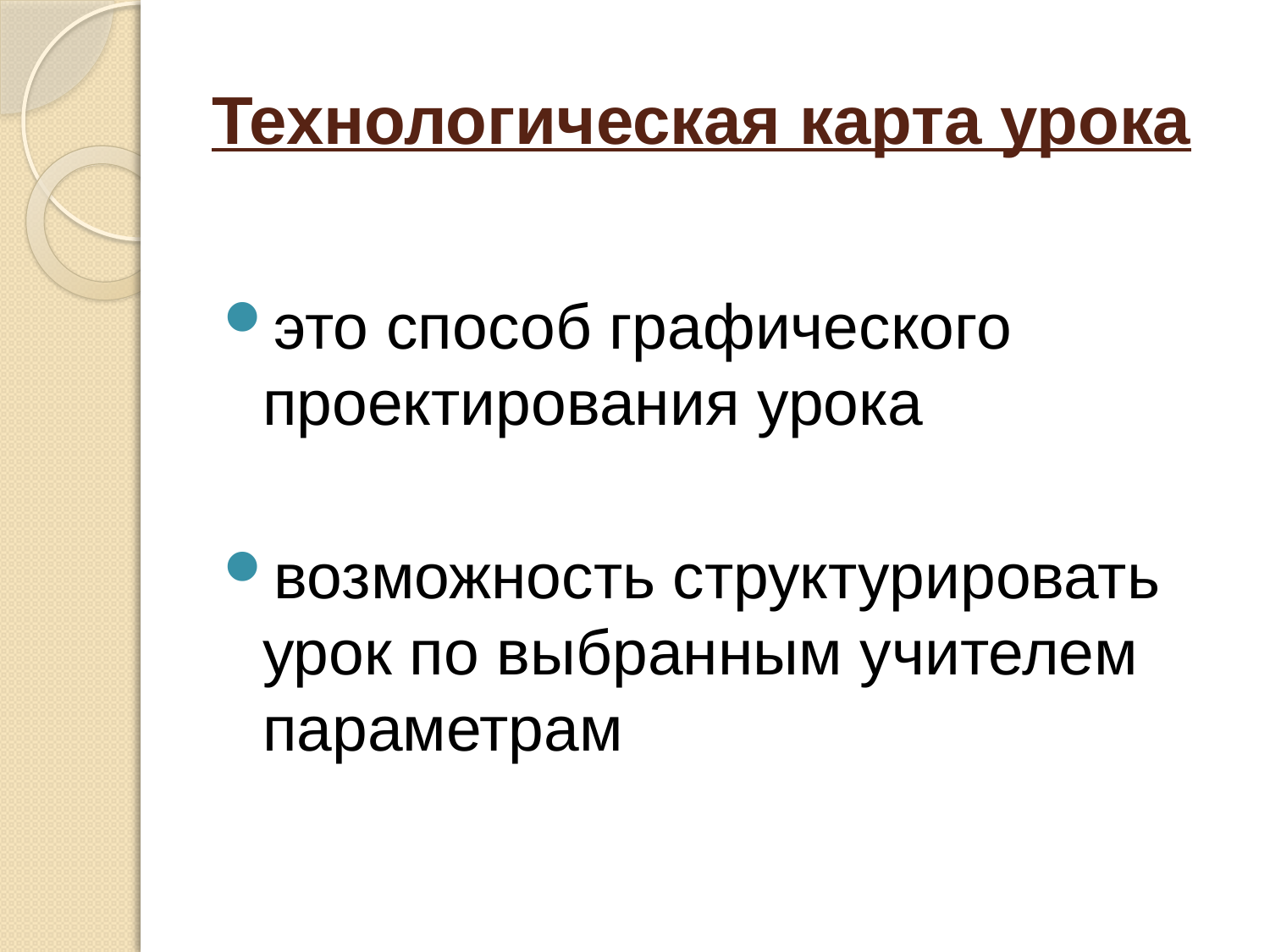

# Технологическая карта урока

это способ графического проектирования урока

возможность структурировать урок по выбранным учителем параметрам